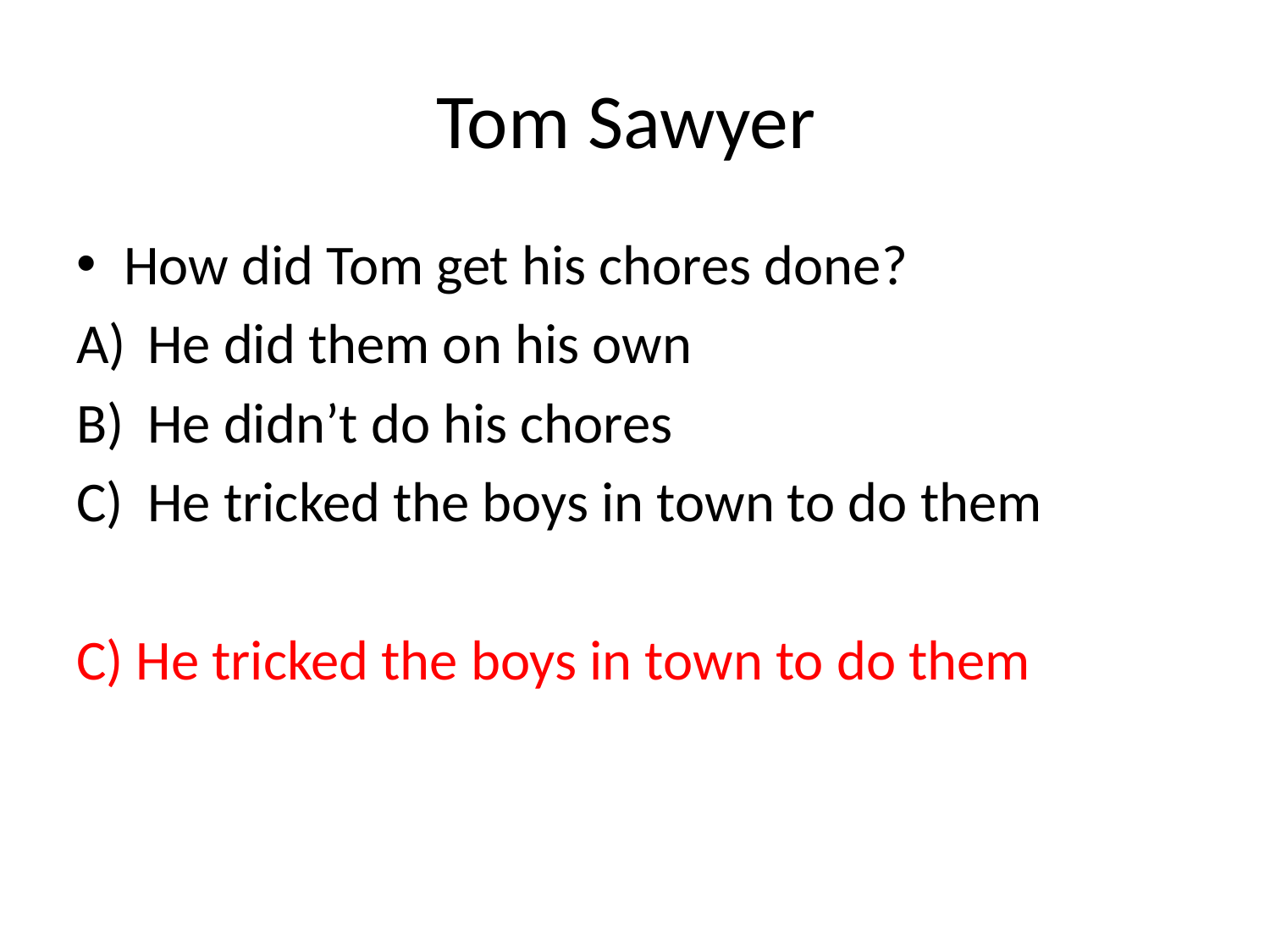

# Tom Sawyer
How did Tom get his chores done?
He did them on his own
He didn’t do his chores
He tricked the boys in town to do them

C) He tricked the boys in town to do them